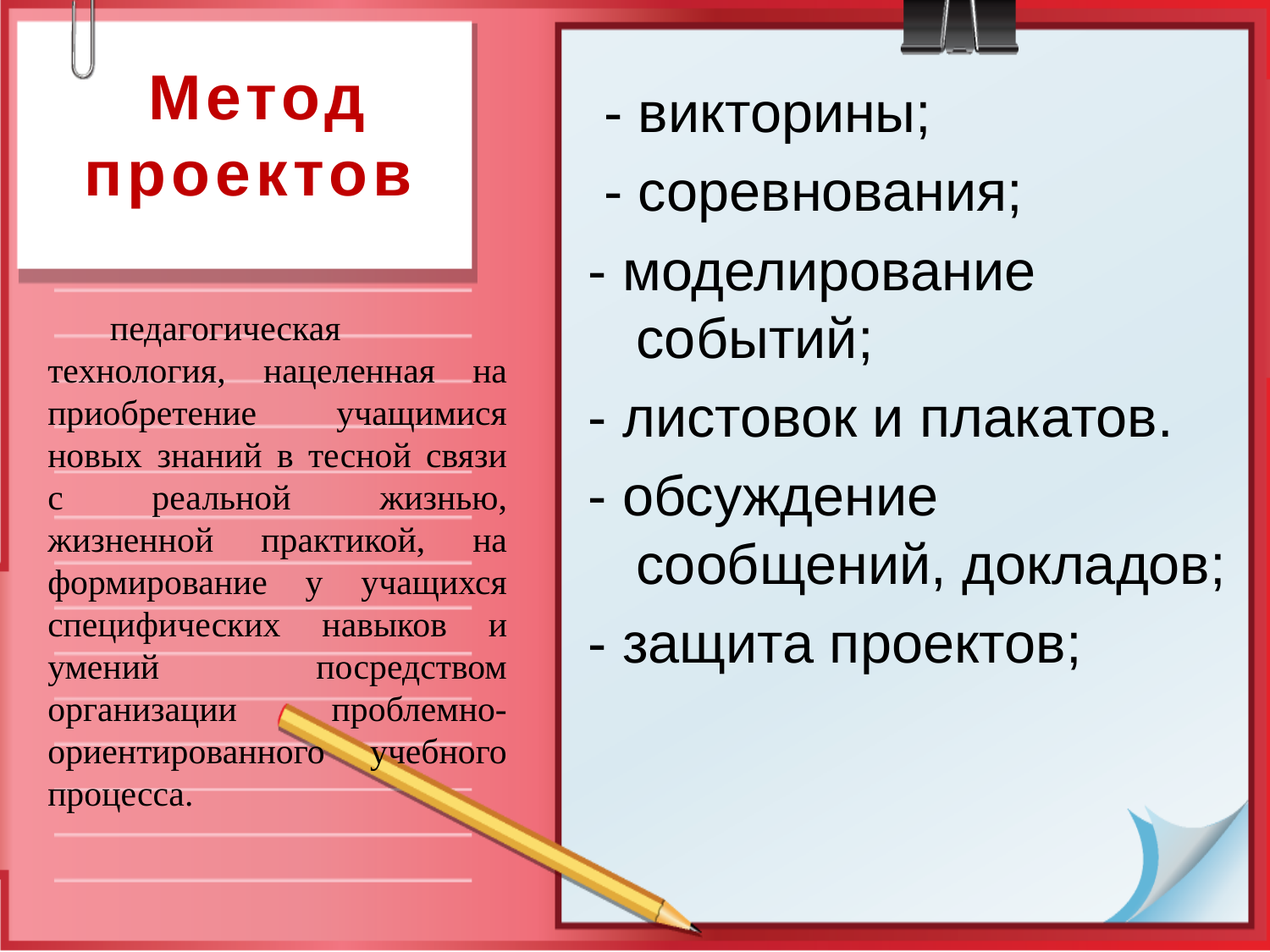

# Метод проектов
 - викторины;
 - соревнования;
- моделирование событий;
- листовок и плакатов.
- обсуждение сообщений, докладов;
- защита проектов;

педагогическая технология, нацеленная на приобретение учащимися новых знаний в тесной связи с реальной жизнью, жизненной практикой, на формирование у учащихся специфических навыков и умений посредством организации проблемно-ориентированного учебного процесса.